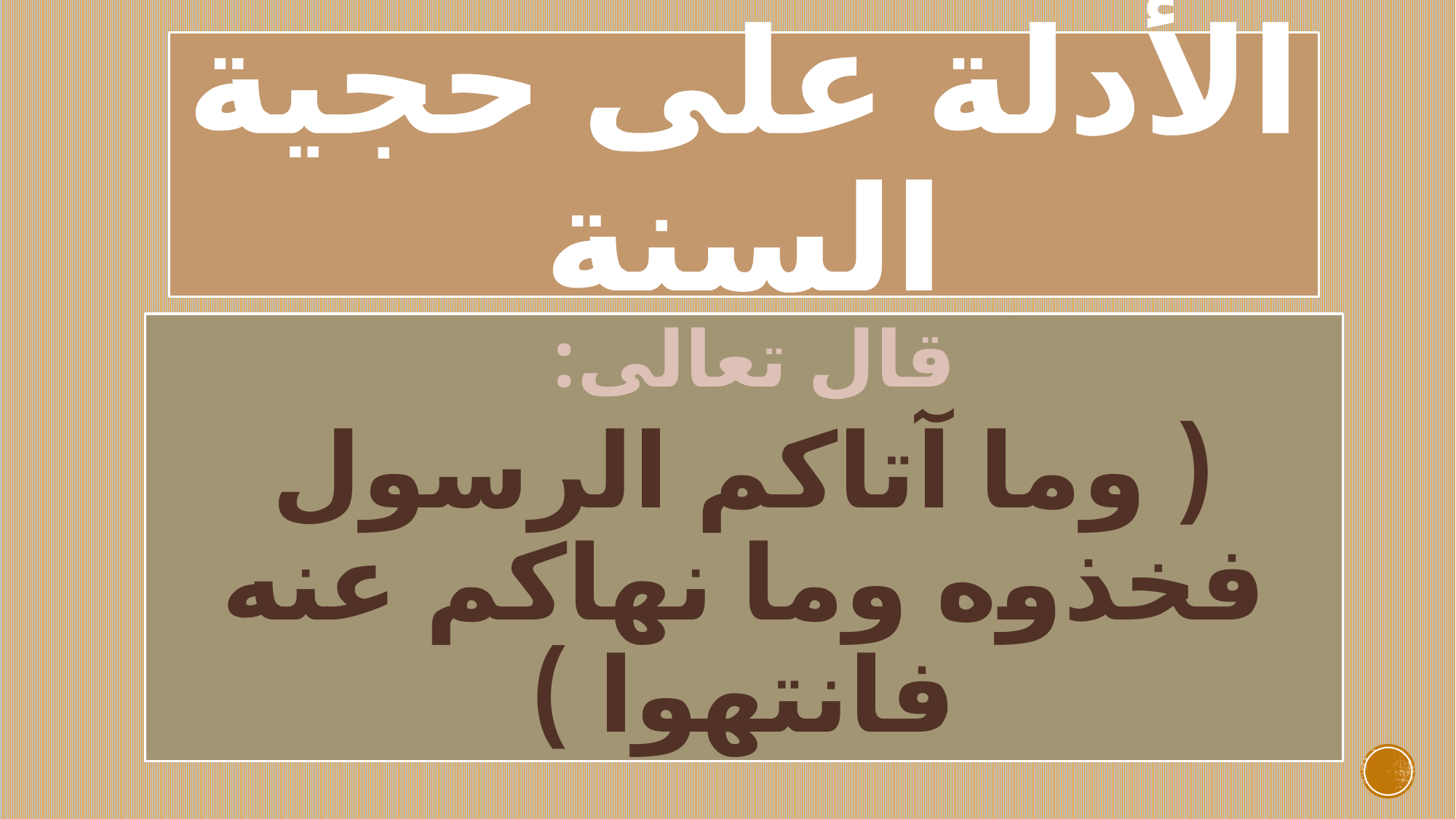

# الأدلة على حجية السنة
قال تعالى:
( وما آتاكم الرسول فخذوه وما نهاكم عنه فانتهوا )